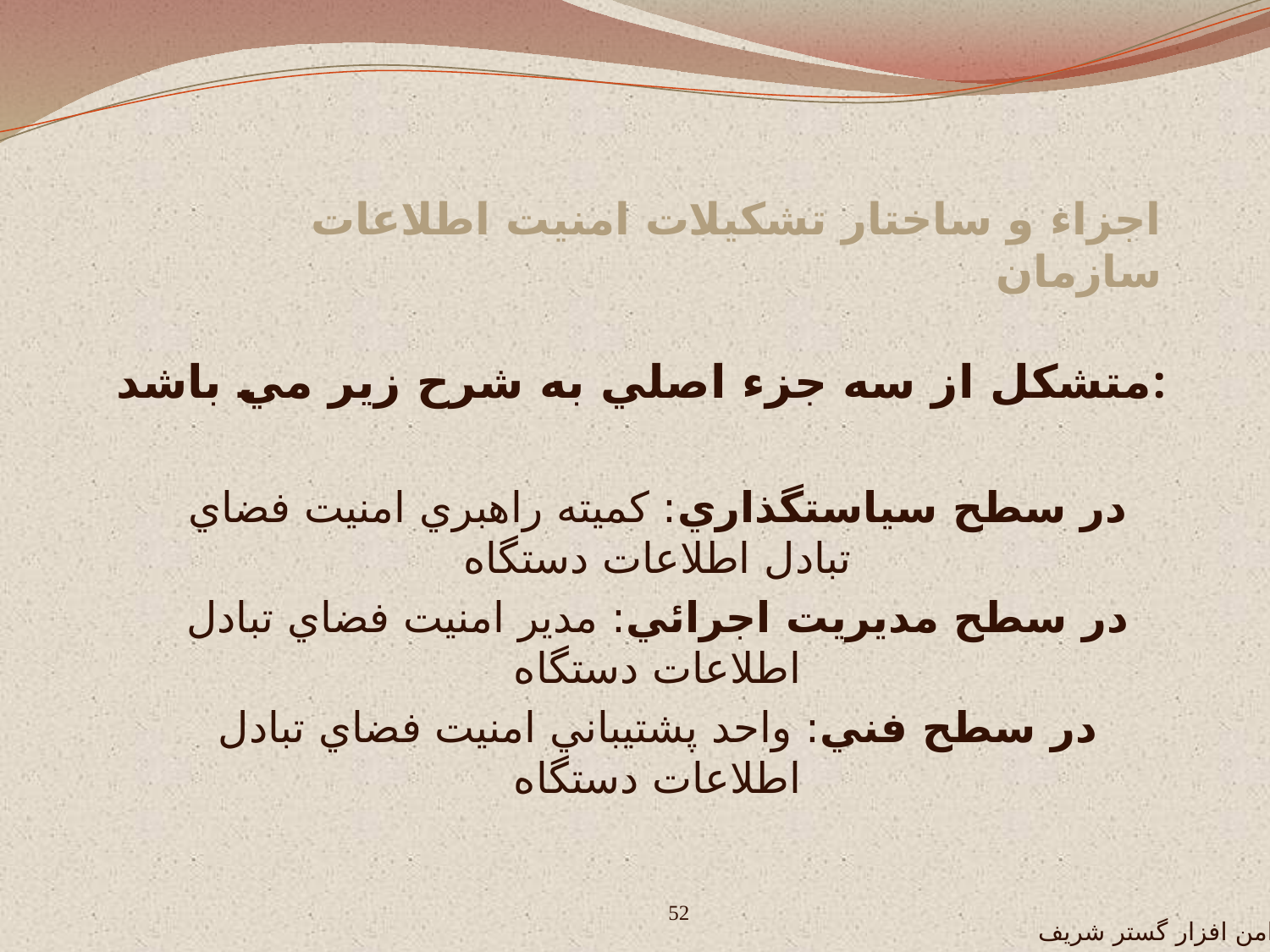

# اجزاء و ساختار تشکيلات امنيت اطلاعات سازمان
متشکل از سه جزء اصلي به شرح زير مي باشد:

در سطح سياستگذاري: کميته راهبري امنيت فضاي تبادل اطلاعات دستگاه
در سطح مديريت اجرائي: مدير امنيت فضاي تبادل اطلاعات دستگاه
در سطح فني: واحد پشتيباني امنيت فضاي تبادل اطلاعات دستگاه